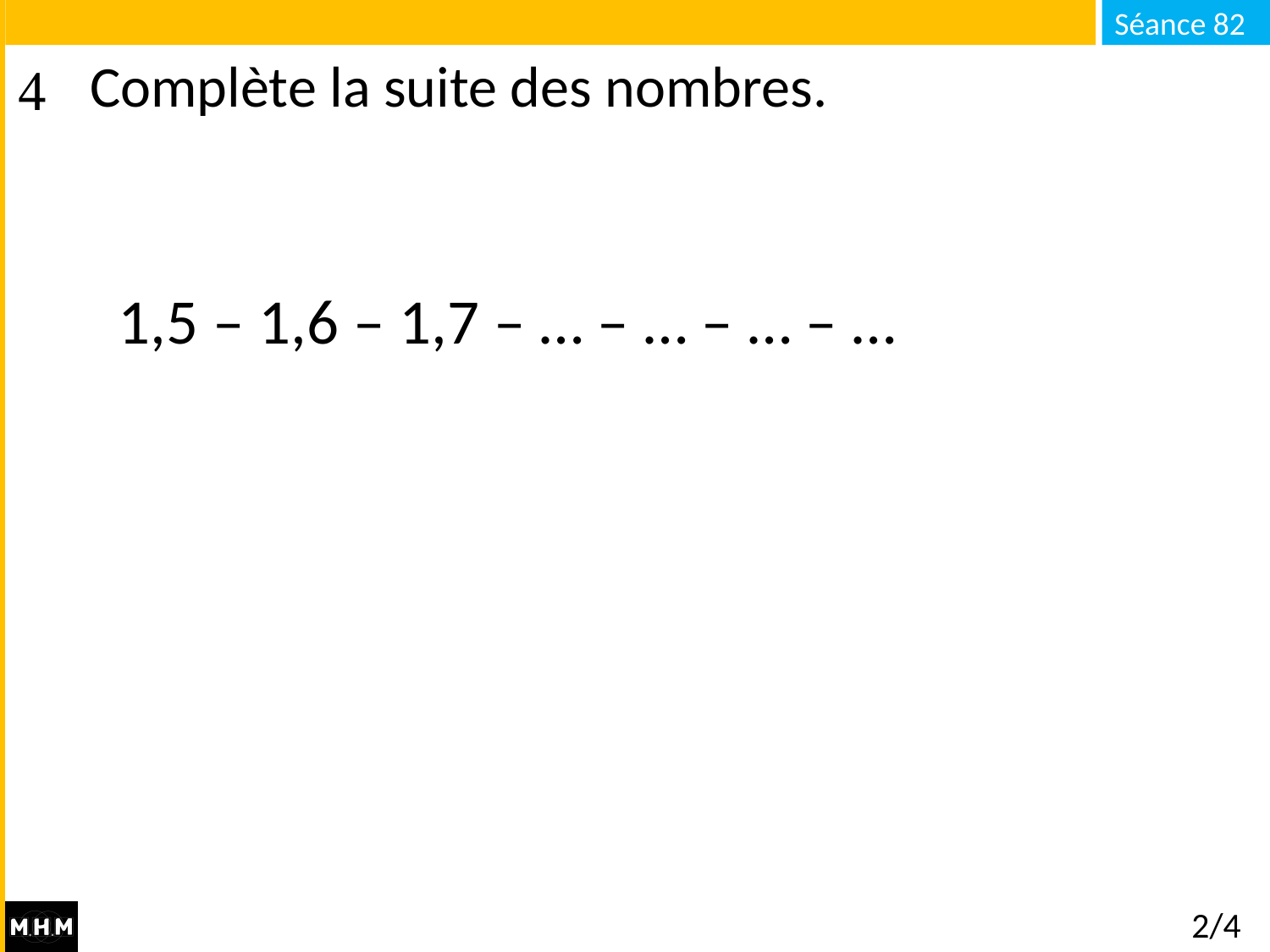

# Complète la suite des nombres.
1,5 – 1,6 – 1,7 – … – … – … – …
2/4